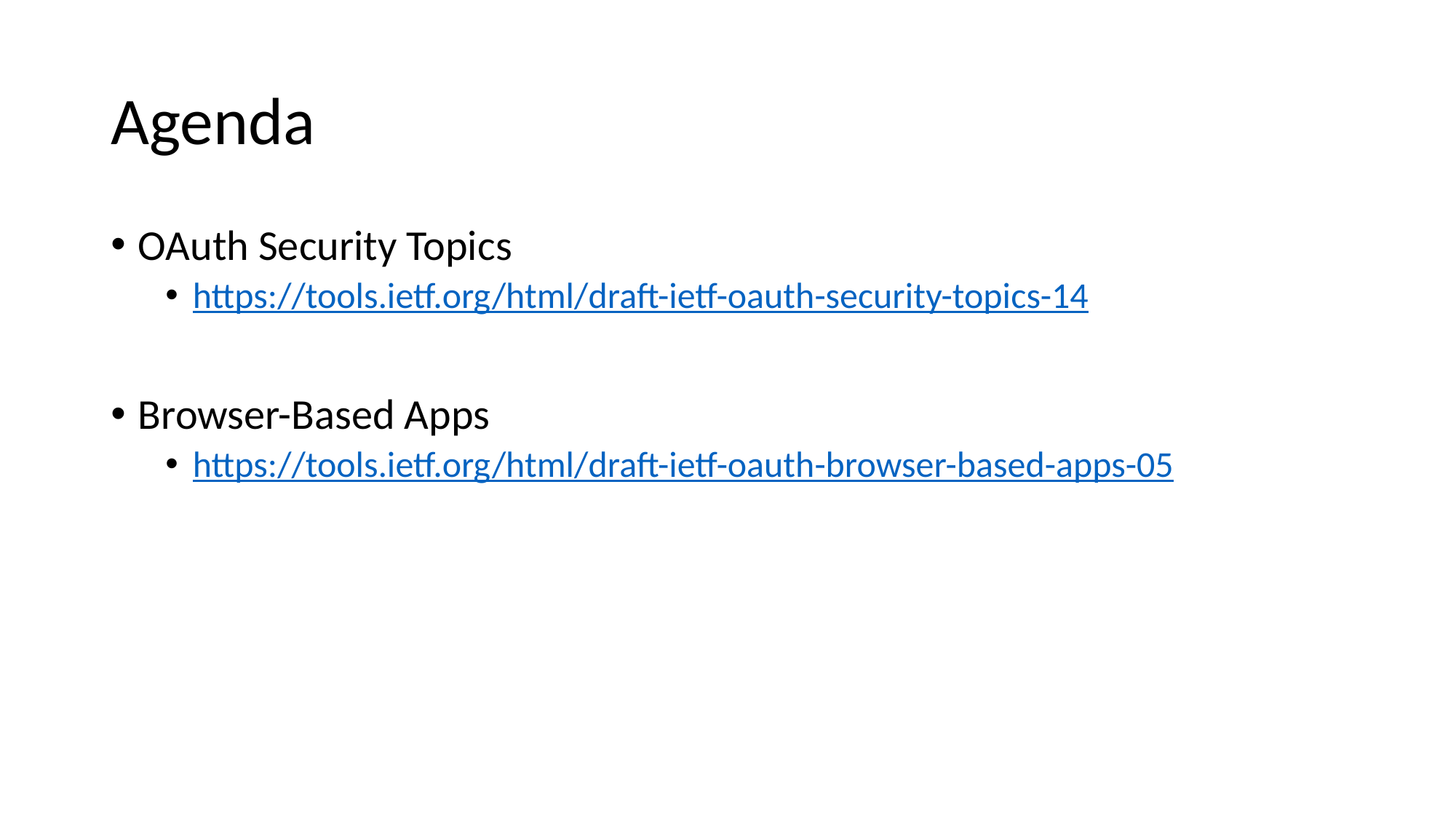

# Agenda
OAuth Security Topics
https://tools.ietf.org/html/draft-ietf-oauth-security-topics-14

Browser-Based Apps
https://tools.ietf.org/html/draft-ietf-oauth-browser-based-apps-05